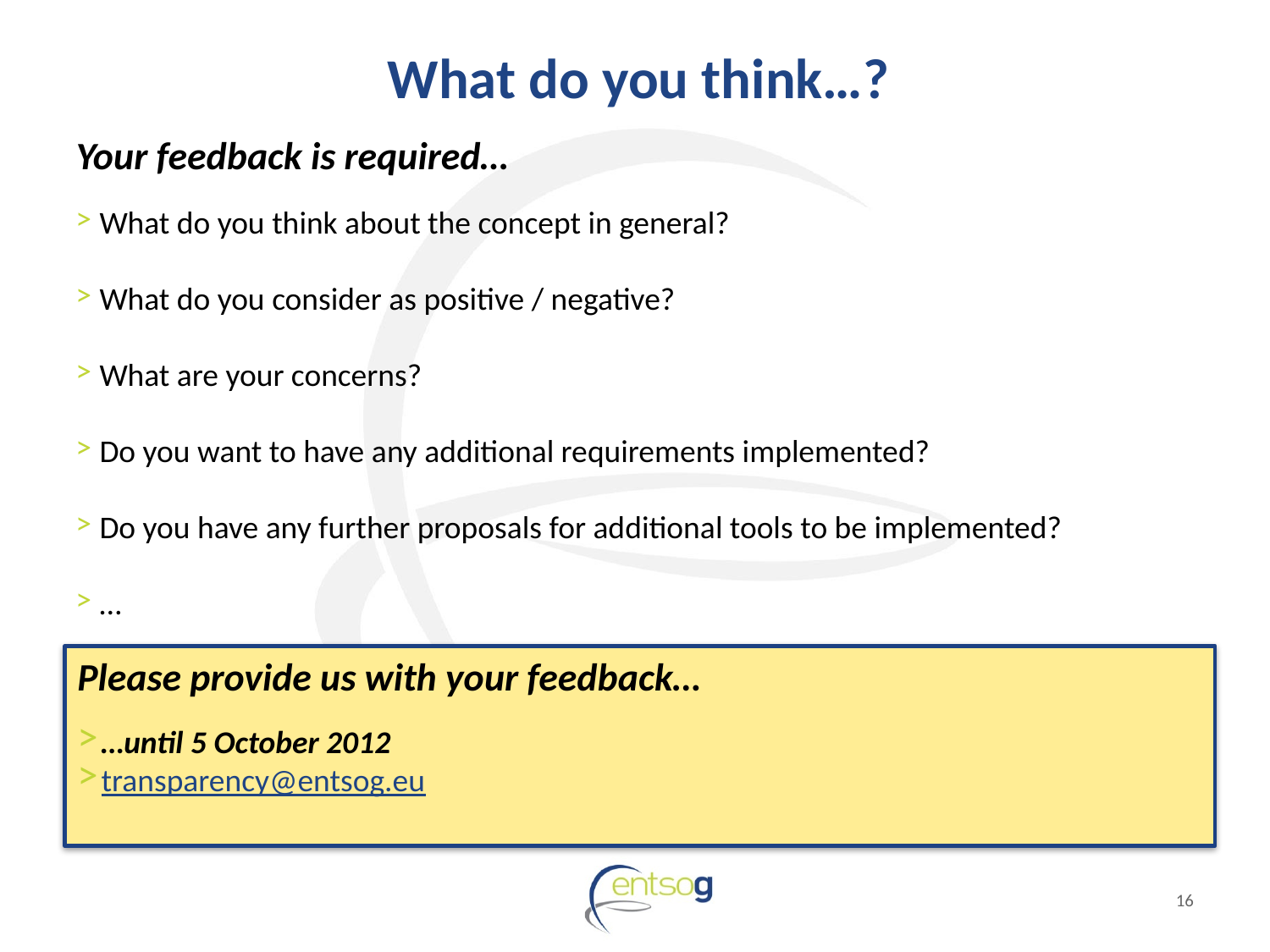

# What do you think…?
Your feedback is required…
What do you think about the concept in general?

What do you consider as positive / negative?

What are your concerns?

Do you want to have any additional requirements implemented?

Do you have any further proposals for additional tools to be implemented?

…

Please provide us with your feedback…

…until 5 October 2012
transparency@entsog.eu
16